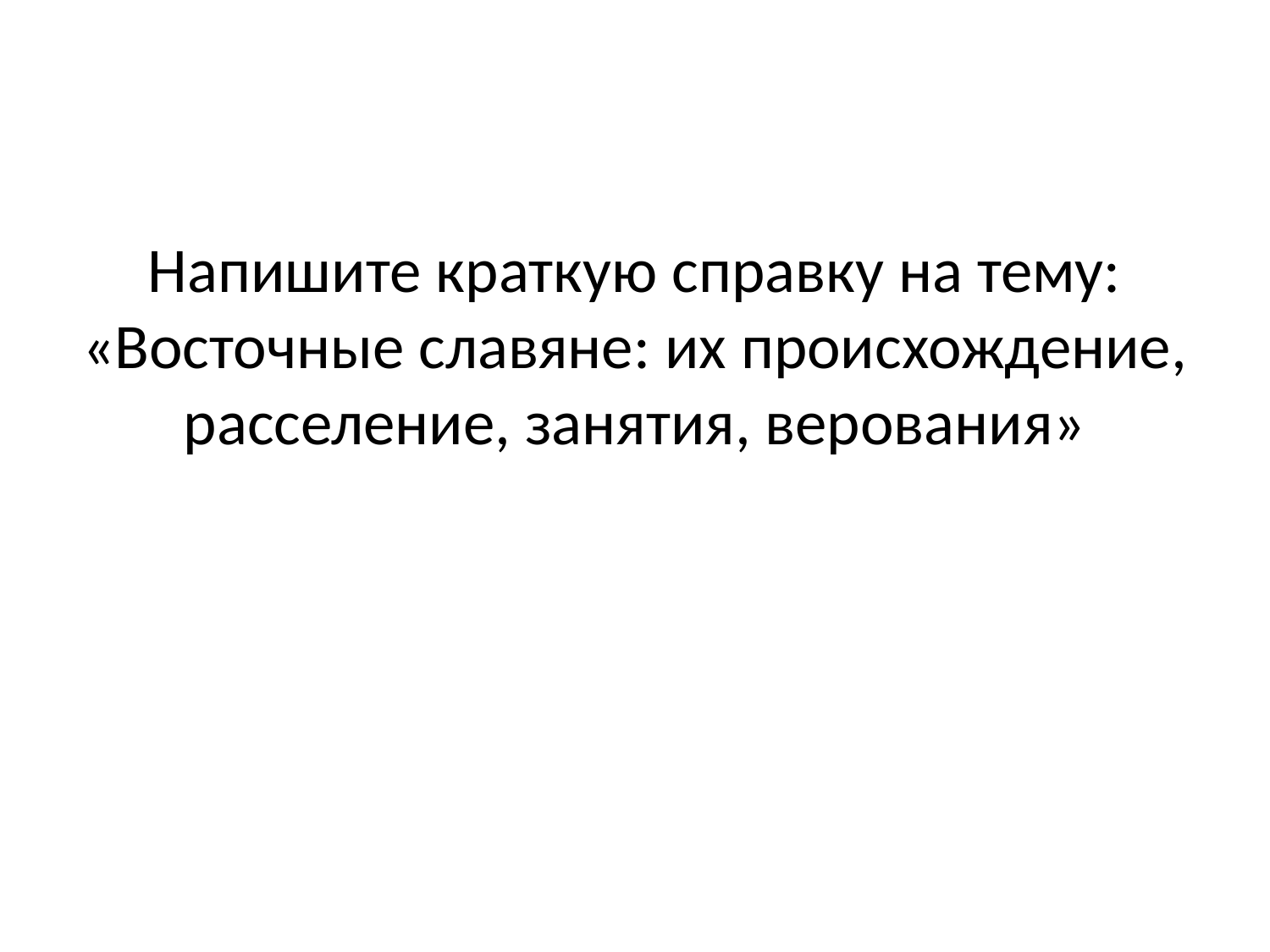

Напишите краткую справку на тему: «Восточные славяне: их происхождение, расселение, занятия, верования»